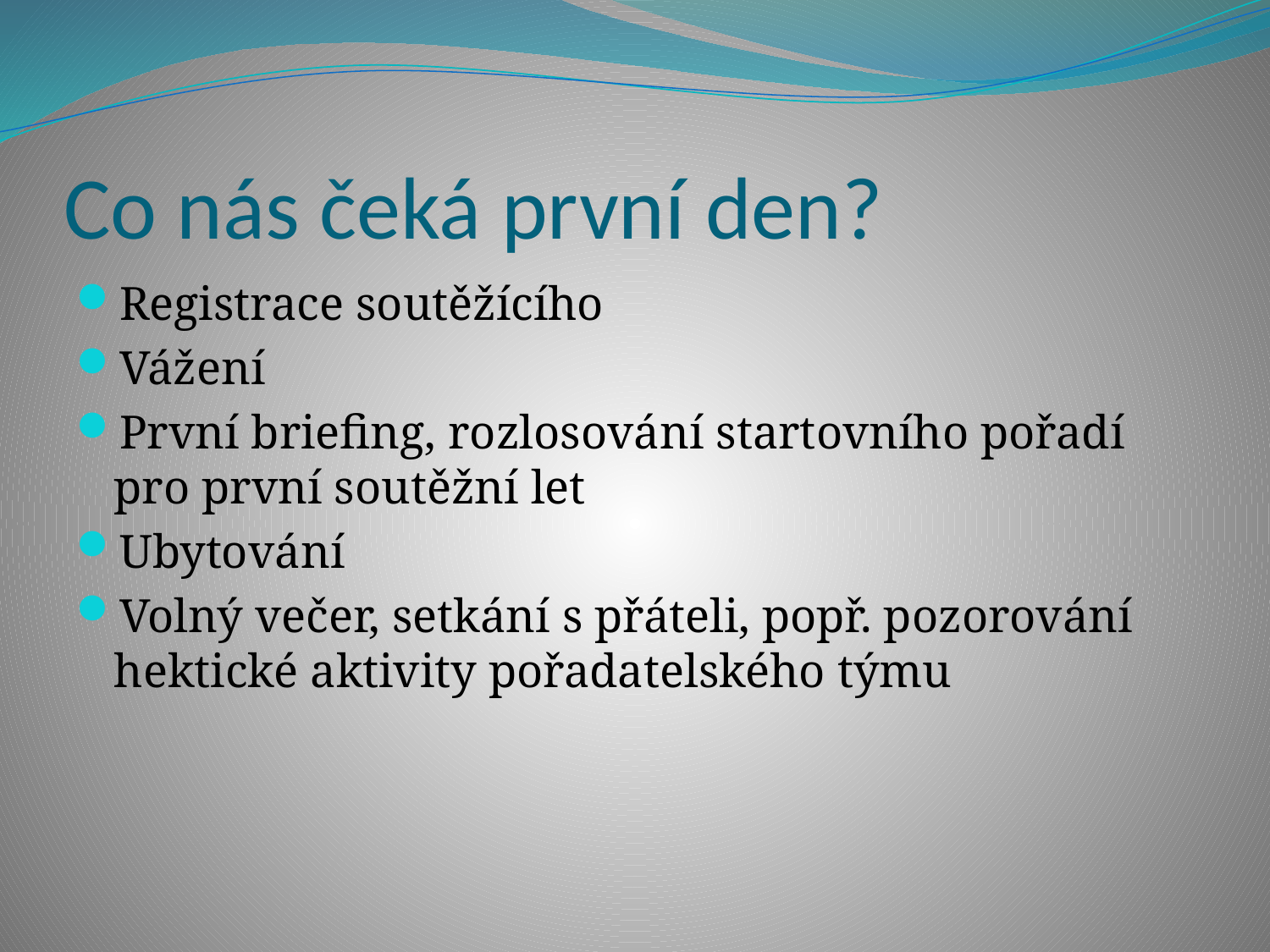

# Co nás čeká první den?
Registrace soutěžícího
Vážení
První briefing, rozlosování startovního pořadí pro první soutěžní let
Ubytování
Volný večer, setkání s přáteli, popř. pozorování hektické aktivity pořadatelského týmu